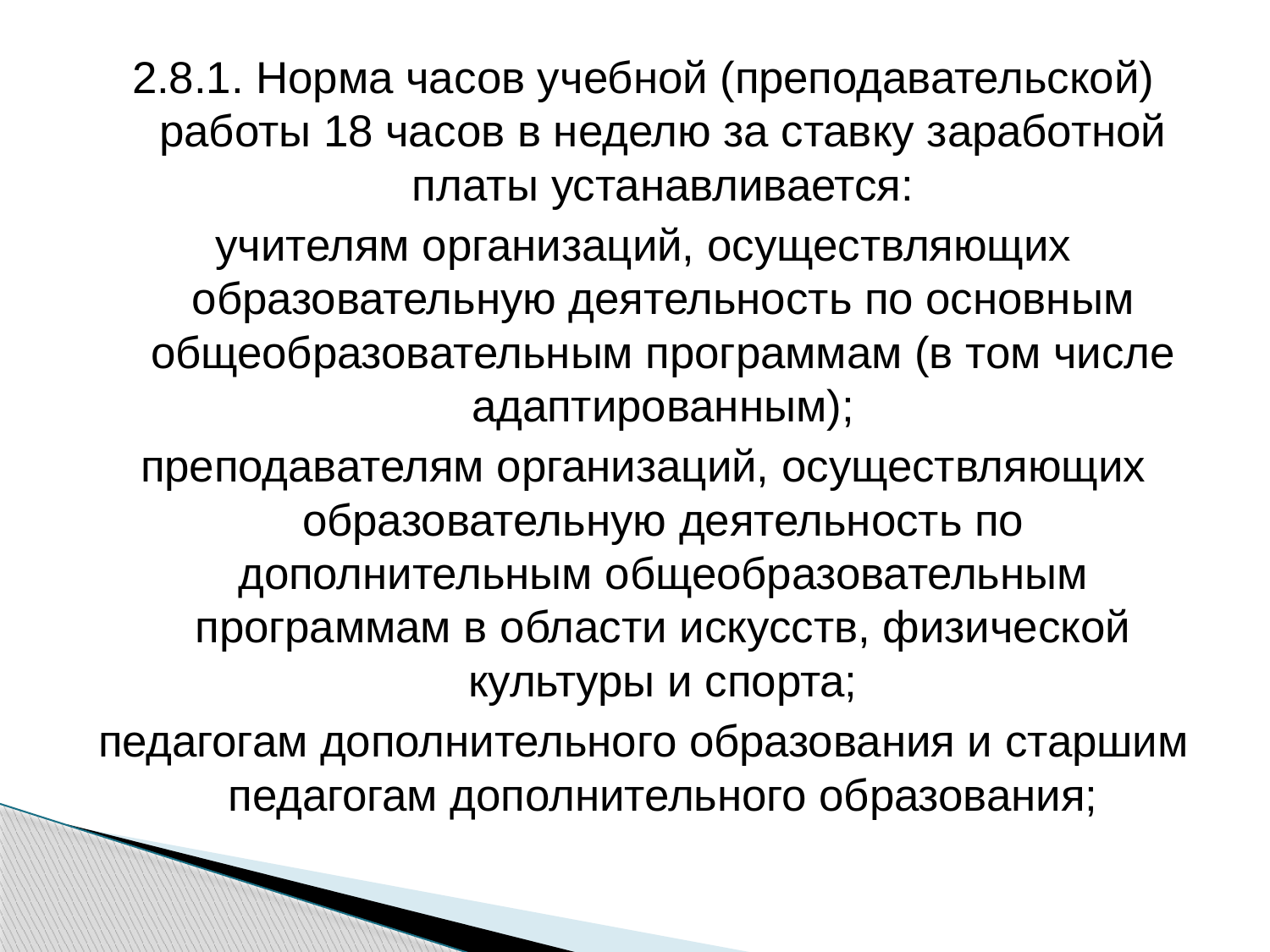

2.8.1. Норма часов учебной (преподавательской) работы 18 часов в неделю за ставку заработной платы устанавливается:
учителям организаций, осуществляющих образовательную деятельность по основным общеобразовательным программам (в том числе адаптированным);
преподавателям организаций, осуществляющих образовательную деятельность по дополнительным общеобразовательным программам в области искусств, физической культуры и спорта;
педагогам дополнительного образования и старшим педагогам дополнительного образования;